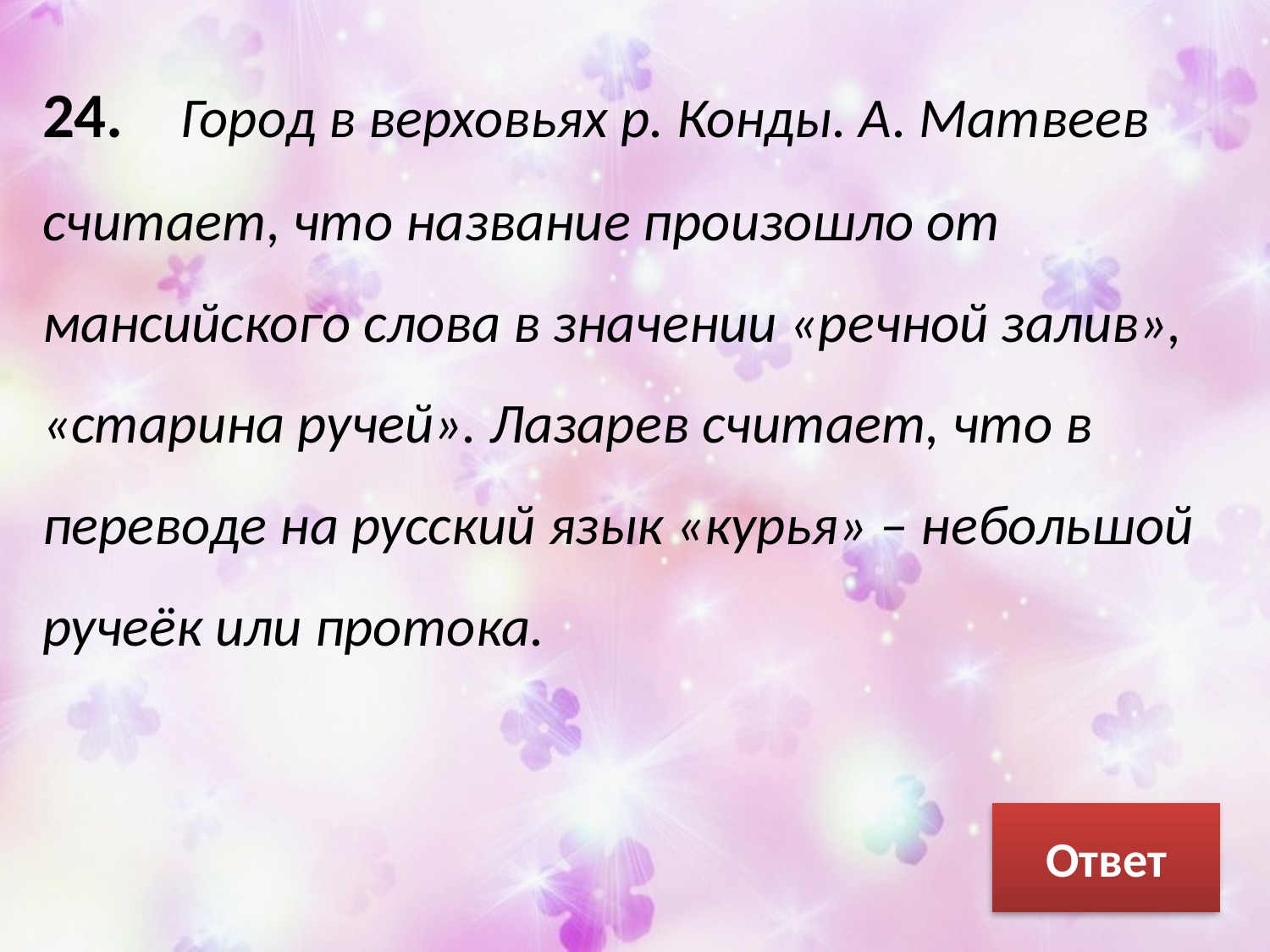

24.    Город в верховьях р. Конды. А. Матвеев считает, что название произошло от мансийского слова в значении «речной залив», «старина ручей». Лазарев считает, что в переводе на русский язык «курья» – небольшой ручеёк или протока.
Ответ